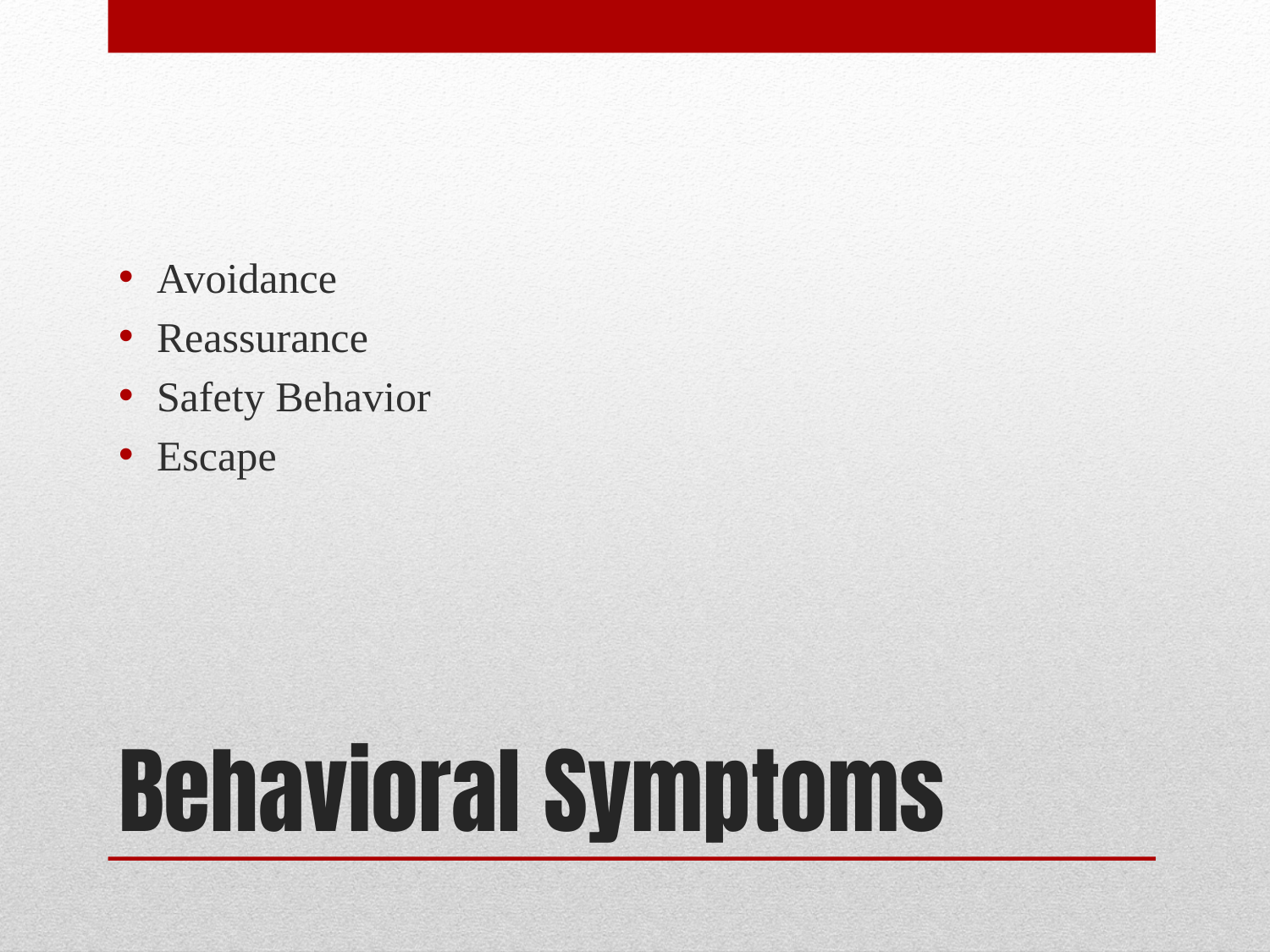

Avoidance
Reassurance
Safety Behavior
Escape
# Behavioral Symptoms